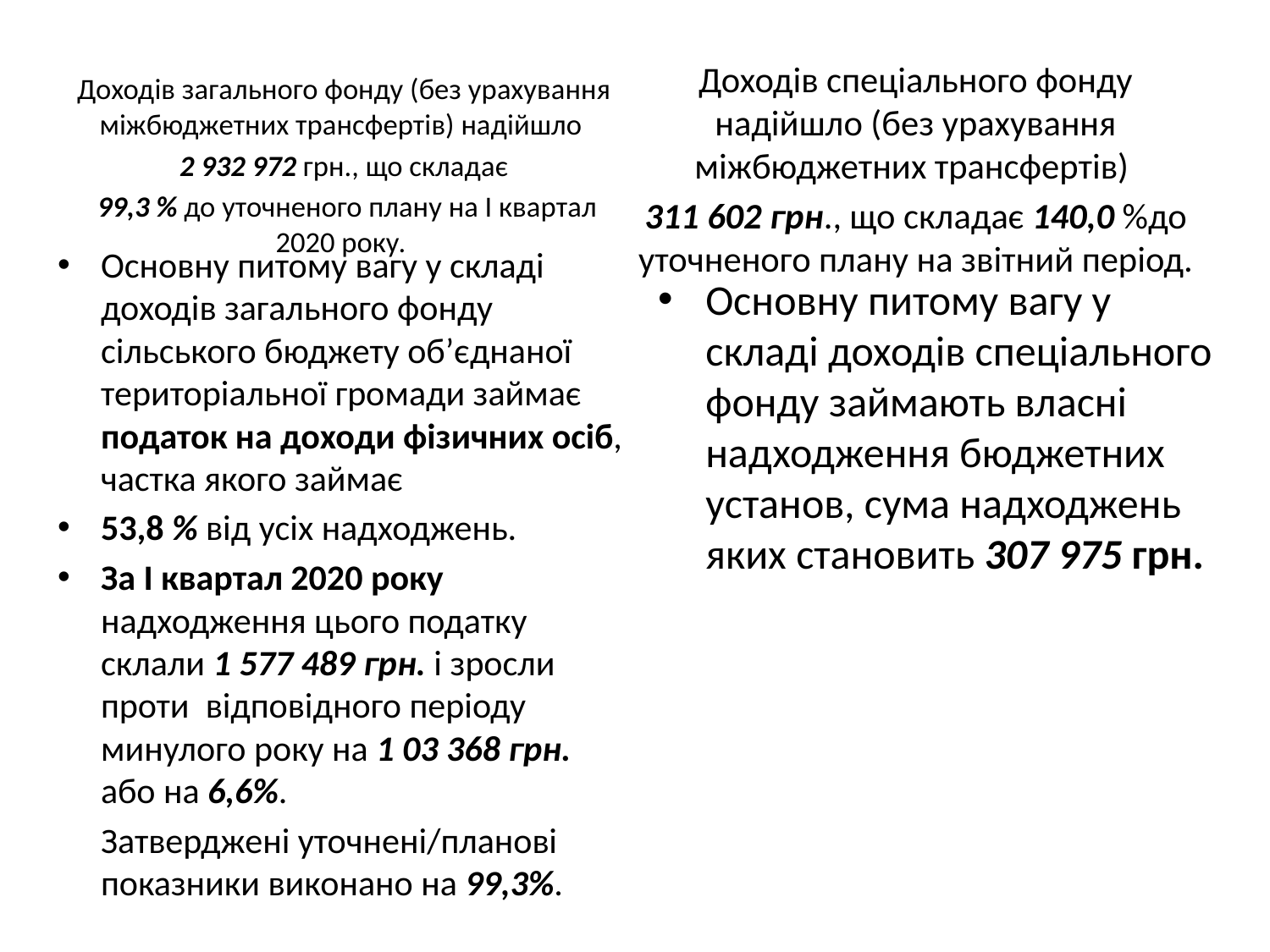

Доходів загального фонду (без урахування міжбюджетних трансфертів) надійшло
2 932 972 грн., що складає
 99,3 % до уточненого плану на І квартал 2020 року.

Доходів спеціального фонду надійшло (без урахування міжбюджетних трансфертів)
311 602 грн., що складає 140,0 %до уточненого плану на звітний період.

Основну питому вагу у складі доходів загального фонду сільського бюджету об’єднаної територіальної громади займає податок на доходи фізичних осіб, частка якого займає
53,8 % від усіх надходжень.
За І квартал 2020 року надходження цього податку склали 1 577 489 грн. і зросли проти  відповідного періоду минулого року на 1 03 368 грн. або на 6,6%.
	Затверджені уточнені/планові показники виконано на 99,3%.

Основну питому вагу у складі доходів спеціального фонду займають власні надходження бюджетних установ, сума надходжень яких становить 307 975 грн.